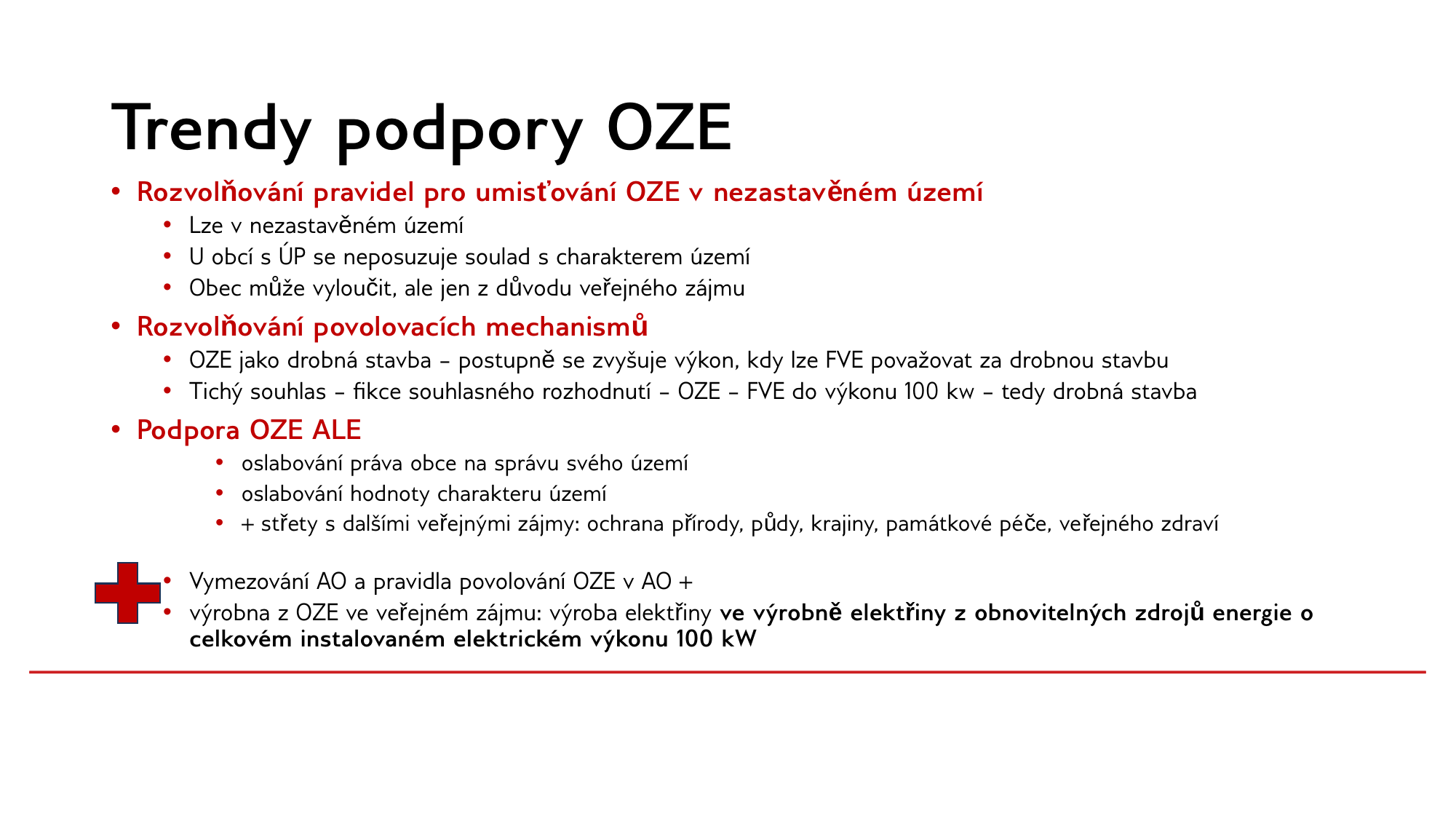

# Trendy podpory OZE
Rozvolňování pravidel pro umisťování OZE v nezastavěném území
Lze v nezastavěném území
U obcí s ÚP se neposuzuje soulad s charakterem území
Obec může vyloučit, ale jen z důvodu veřejného zájmu
Rozvolňování povolovacích mechanismů
OZE jako drobná stavba – postupně se zvyšuje výkon, kdy lze FVE považovat za drobnou stavbu
Tichý souhlas – fikce souhlasného rozhodnutí – OZE – FVE do výkonu 100 kw – tedy drobná stavba
Podpora OZE ALE
oslabování práva obce na správu svého území
oslabování hodnoty charakteru území
+ střety s dalšími veřejnými zájmy: ochrana přírody, půdy, krajiny, památkové péče, veřejného zdraví

Vymezování AO a pravidla povolování OZE v AO +
výrobna z OZE ve veřejném zájmu: výroba elektřiny ve výrobně elektřiny z obnovitelných zdrojů energie o celkovém instalovaném elektrickém výkonu 100 kW